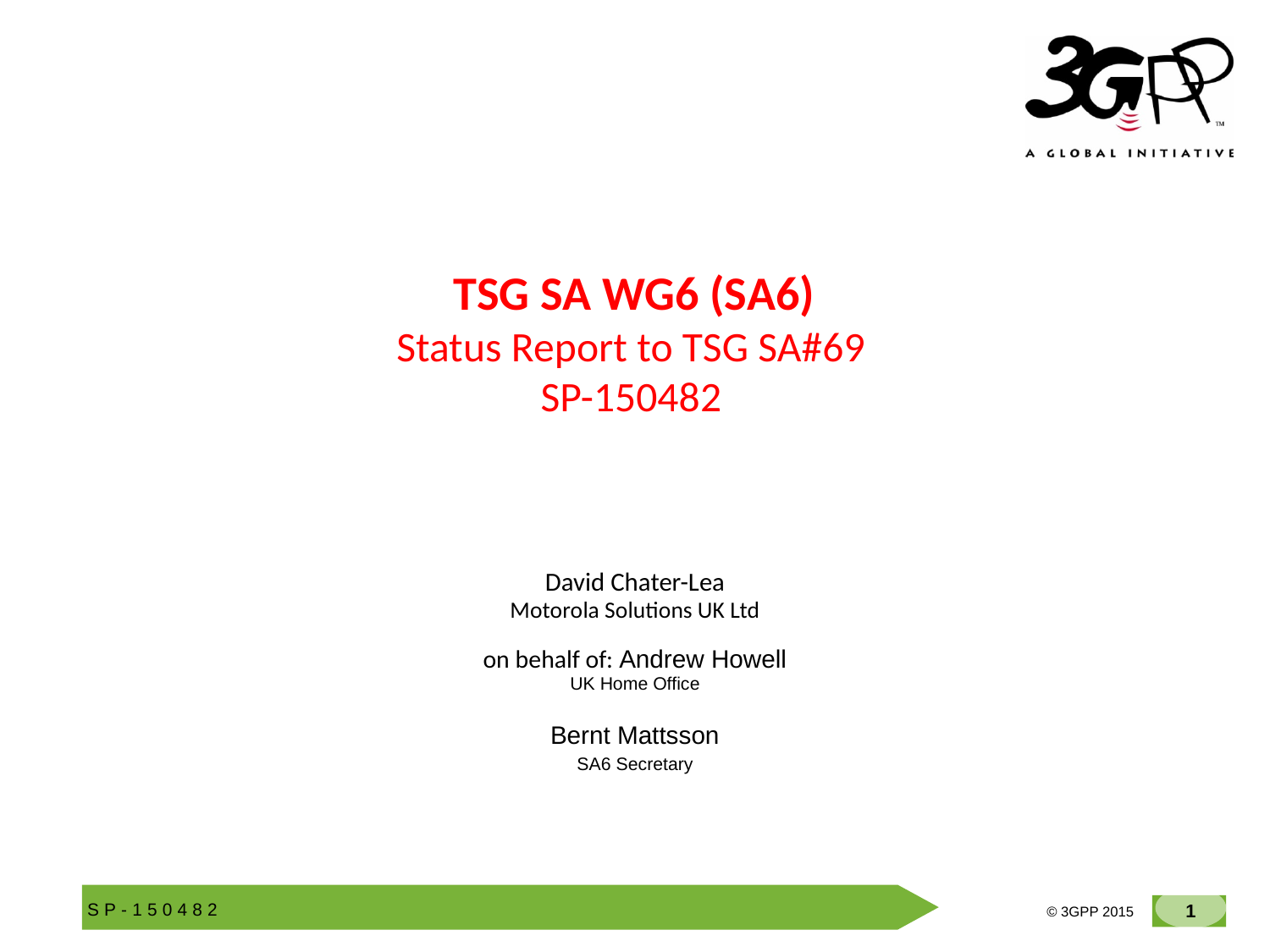

# TSG SA WG6 (SA6) Status Report to TSG SA#69 SP-150482
David Chater-Lea
Motorola Solutions UK Ltd

on behalf of: Andrew Howell
UK Home Office

Bernt Mattsson
SA6 Secretary